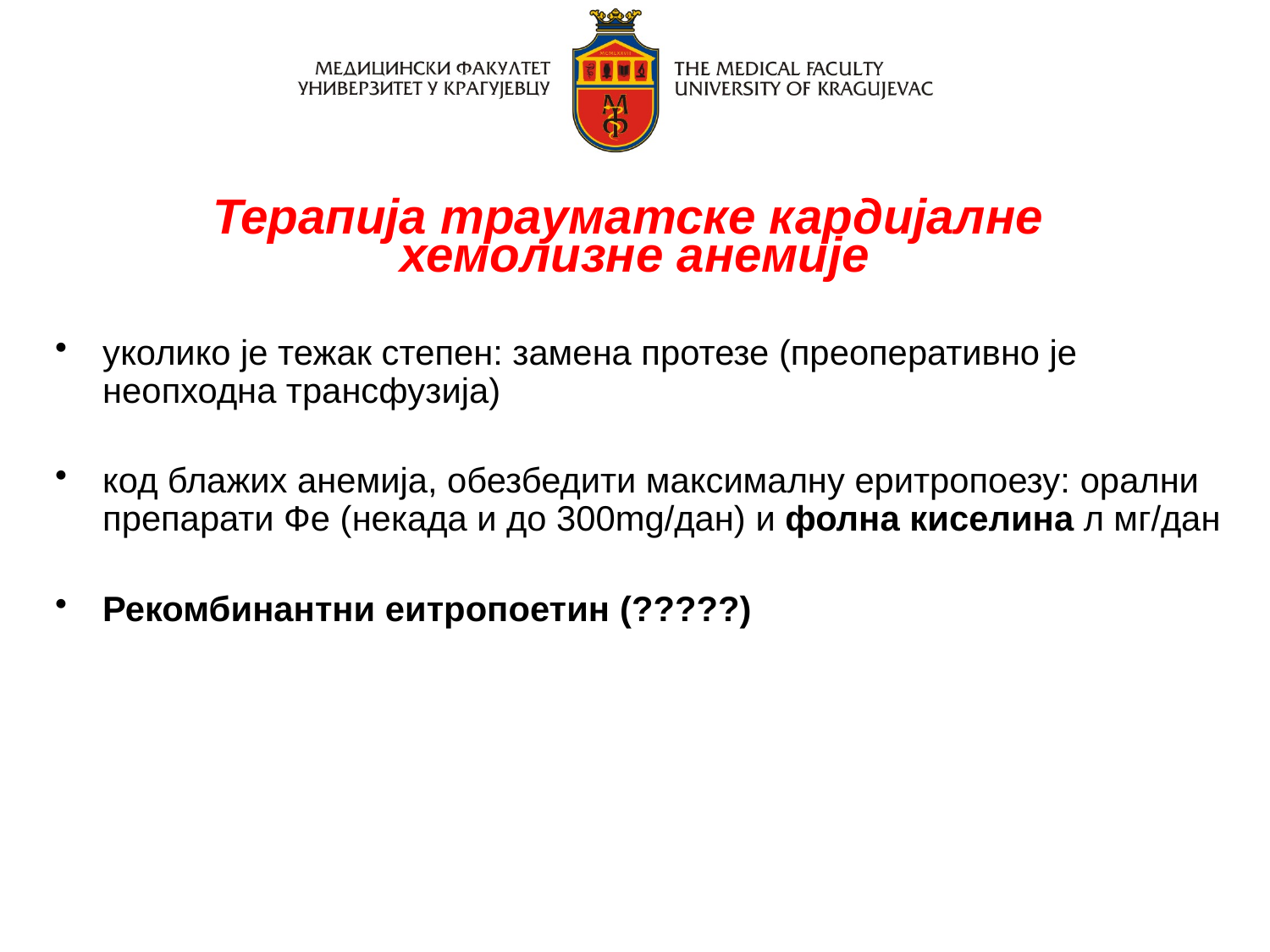

Терапија трауматске кардијалне
хемолизне анемије
уколико је тежак степен: замена протезе (преоперативно је неопходна трансфузија)

код блажих анемија, обезбедити максималну еритропоезу: орални препарати Фе (некада и до 300mg/дан) и фолна киселина л мг/дан

Рекомбинантни еитропоетин (?????)